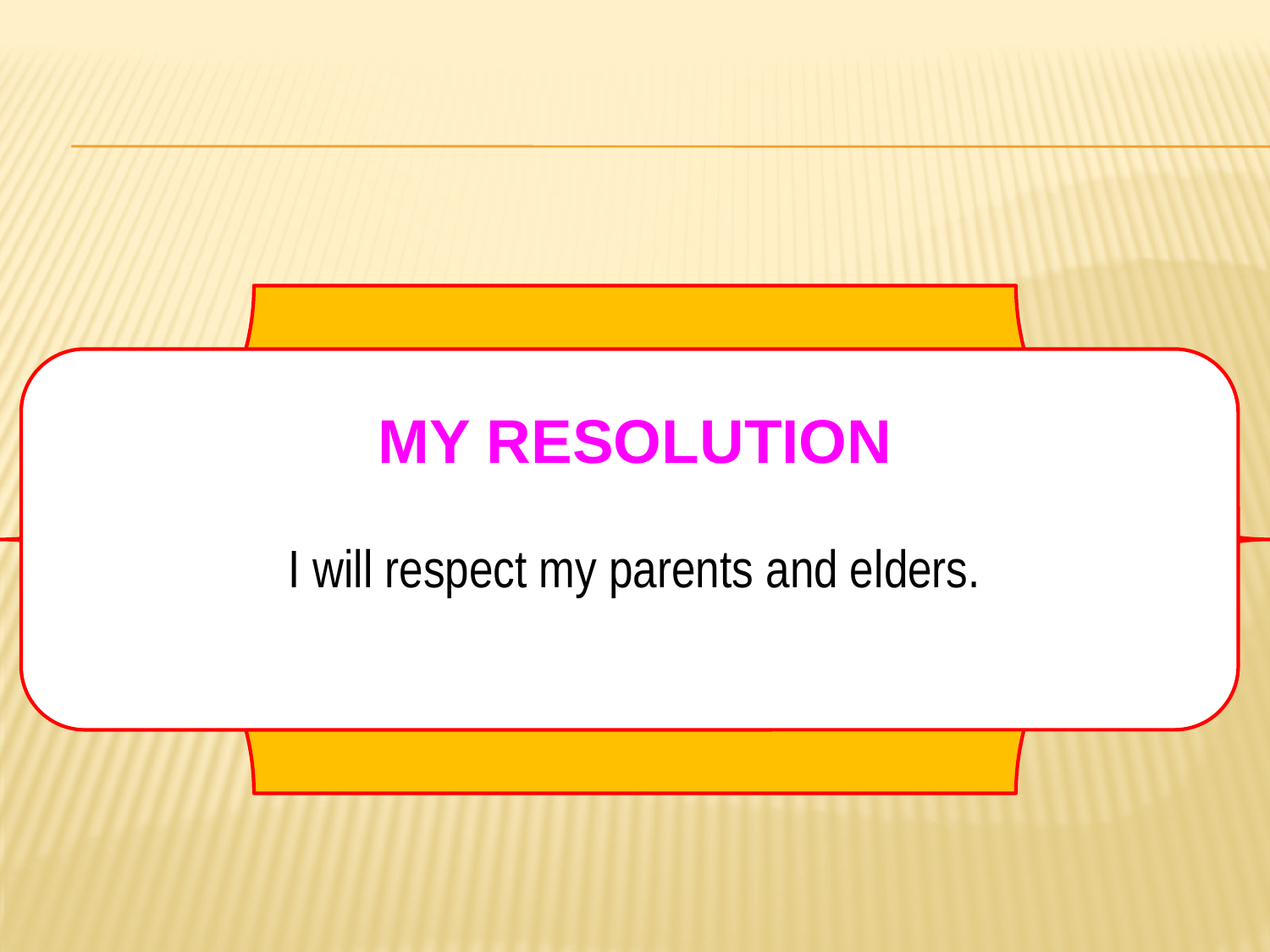

# MY resolution
I will respect my parents and elders.